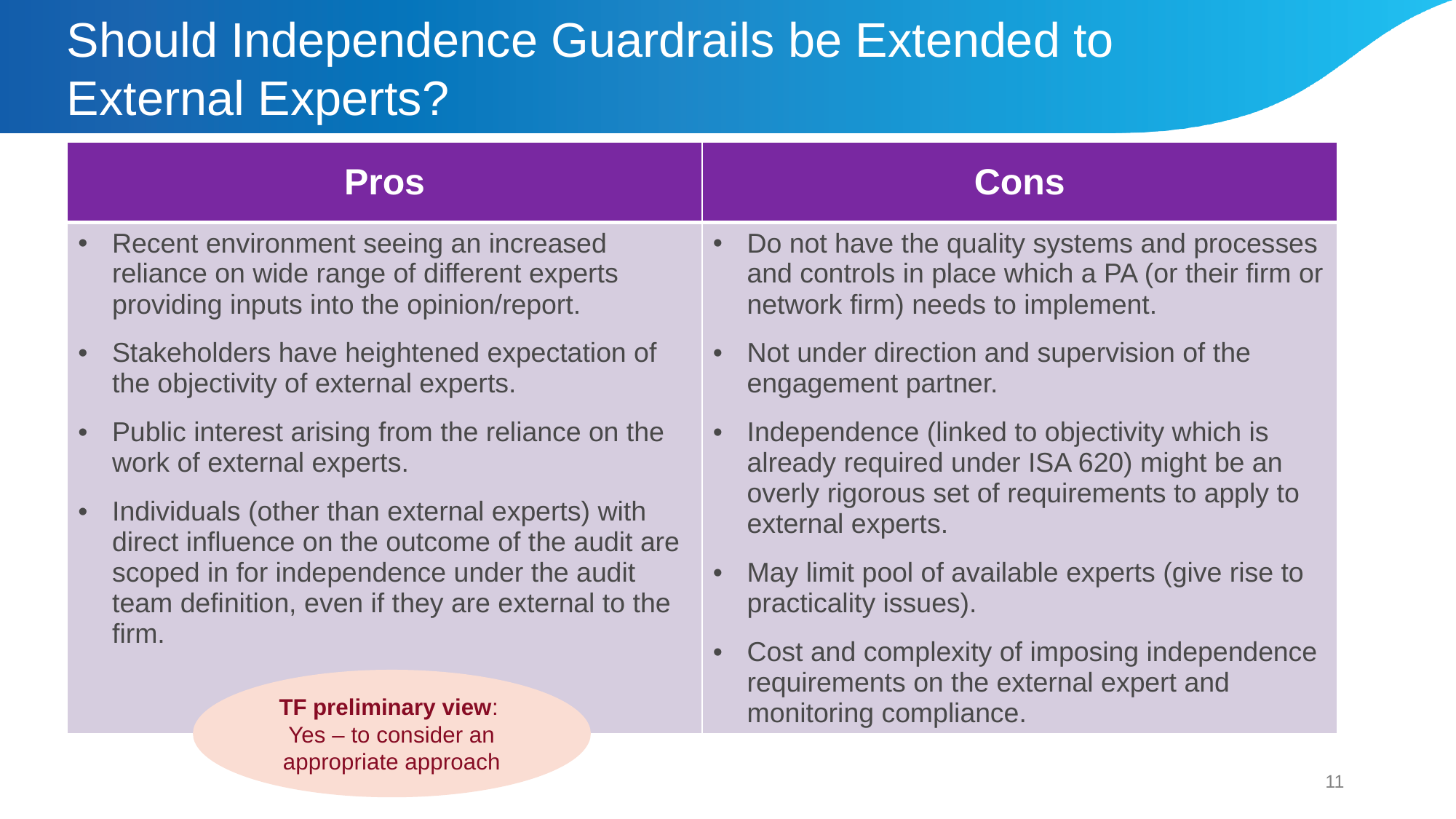

# Should Independence Guardrails be Extended to External Experts?
| Pros | Cons |
| --- | --- |
| Recent environment seeing an increased reliance on wide range of different experts providing inputs into the opinion/report. Stakeholders have heightened expectation of the objectivity of external experts. Public interest arising from the reliance on the work of external experts. Individuals (other than external experts) with direct influence on the outcome of the audit are scoped in for independence under the audit team definition, even if they are external to the firm. | Do not have the quality systems and processes and controls in place which a PA (or their firm or network firm) needs to implement. Not under direction and supervision of the engagement partner. Independence (linked to objectivity which is already required under ISA 620) might be an overly rigorous set of requirements to apply to external experts. May limit pool of available experts (give rise to practicality issues). Cost and complexity of imposing independence requirements on the external expert and monitoring compliance. |
TF preliminary view:
Yes – to consider an appropriate approach
11